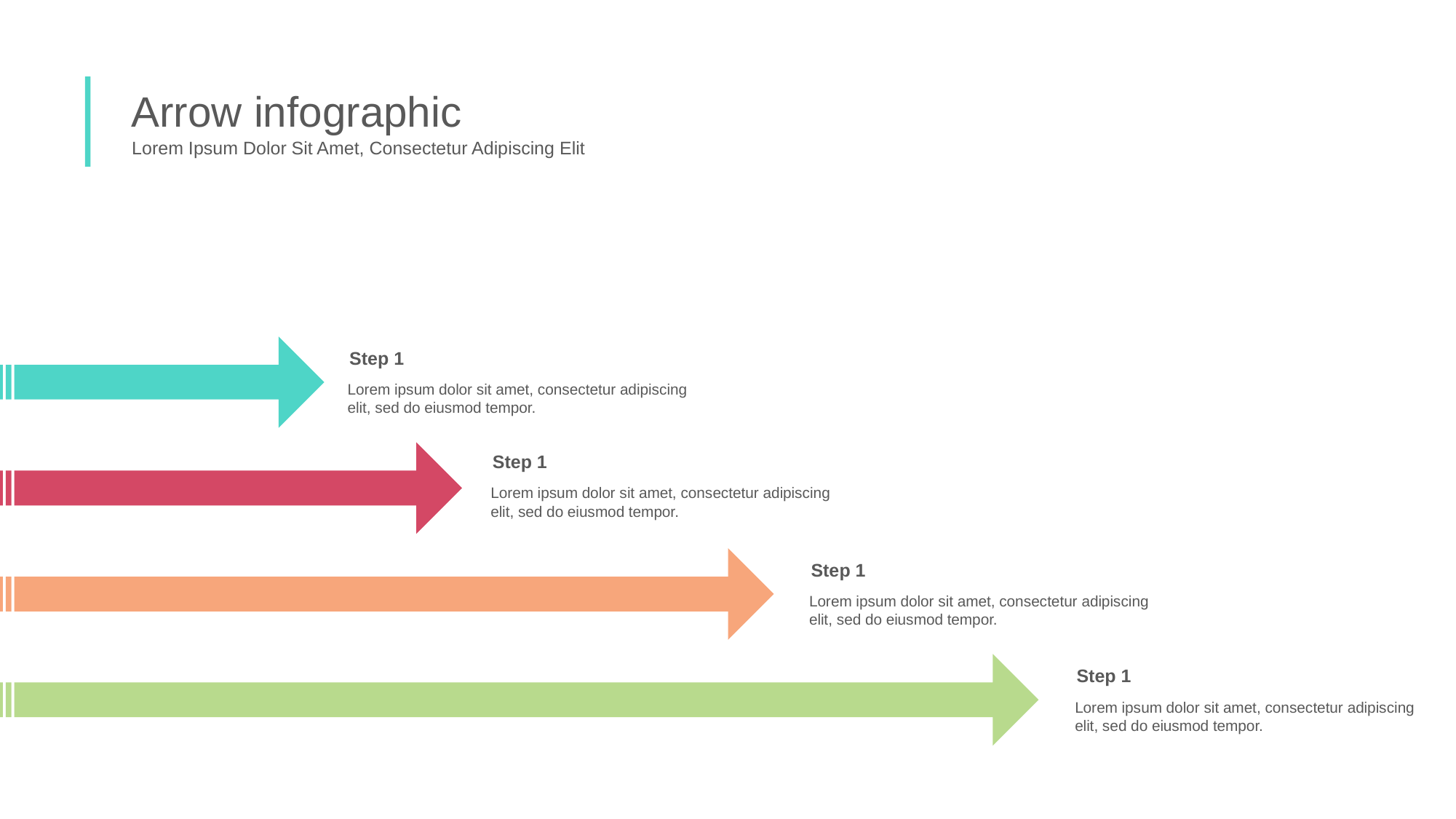

Arrow infographic
Lorem Ipsum Dolor Sit Amet, Consectetur Adipiscing Elit

Step 1
Lorem ipsum dolor sit amet, consectetur adipiscing elit, sed do eiusmod tempor.

Step 1
Lorem ipsum dolor sit amet, consectetur adipiscing elit, sed do eiusmod tempor.

Step 1
Lorem ipsum dolor sit amet, consectetur adipiscing elit, sed do eiusmod tempor.

Step 1
Lorem ipsum dolor sit amet, consectetur adipiscing elit, sed do eiusmod tempor.